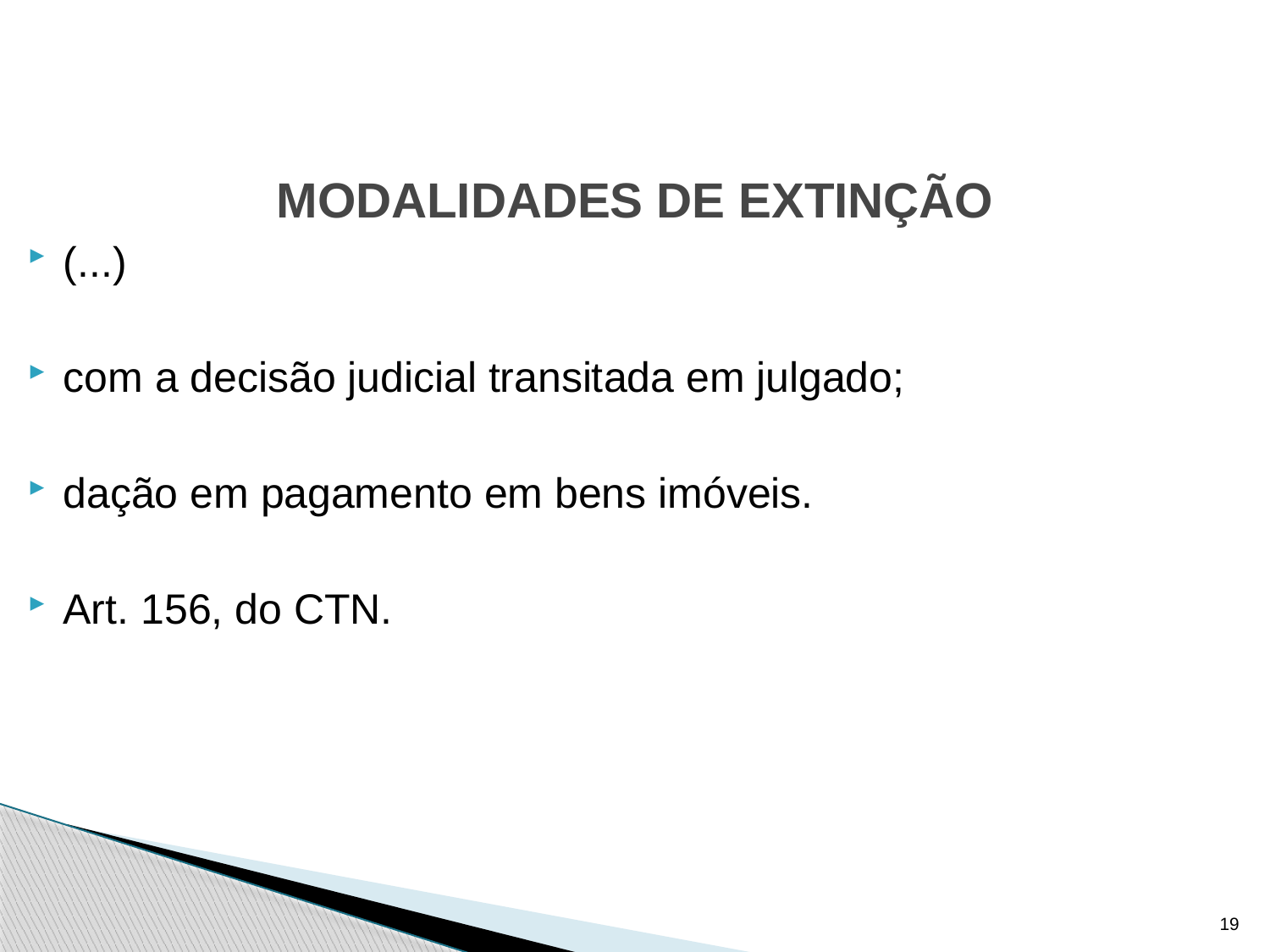

# MODALIDADES DE EXTINÇÃO
(...)

com a decisão judicial transitada em julgado;

dação em pagamento em bens imóveis.

Art. 156, do CTN.

19